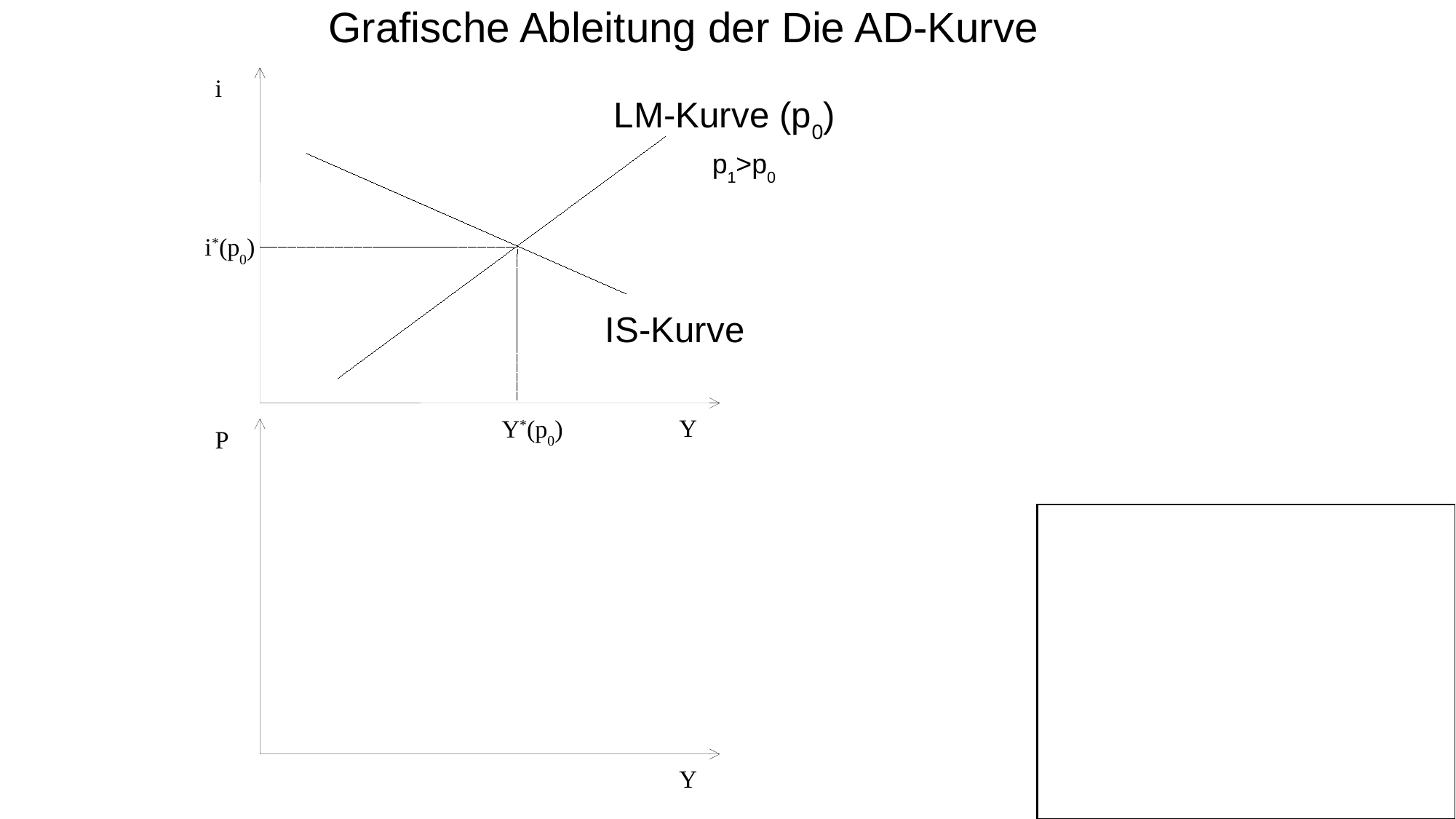

Grafische Ableitung der Die AD-Kurve

i
LM-Kurve (p0)

p1>p0

i*(p0)

IS-Kurve

Y
Y*(p0)

P

Y